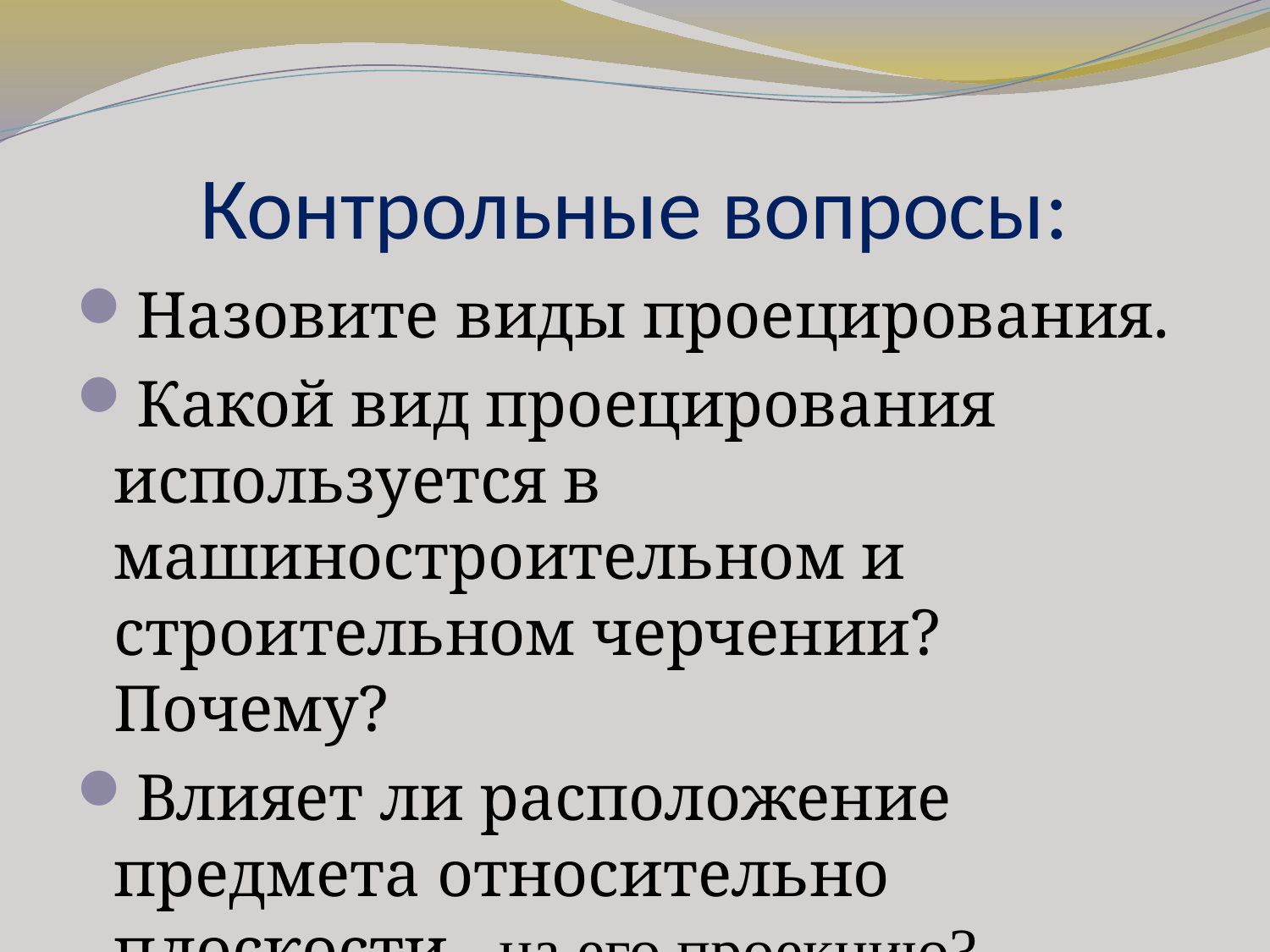

# Контрольные вопросы:
Назовите виды проецирования.
Какой вид проецирования используется в машиностроительном и строительном черчении? Почему?
Влияет ли расположение предмета относительно плоскости   на его проекцию?